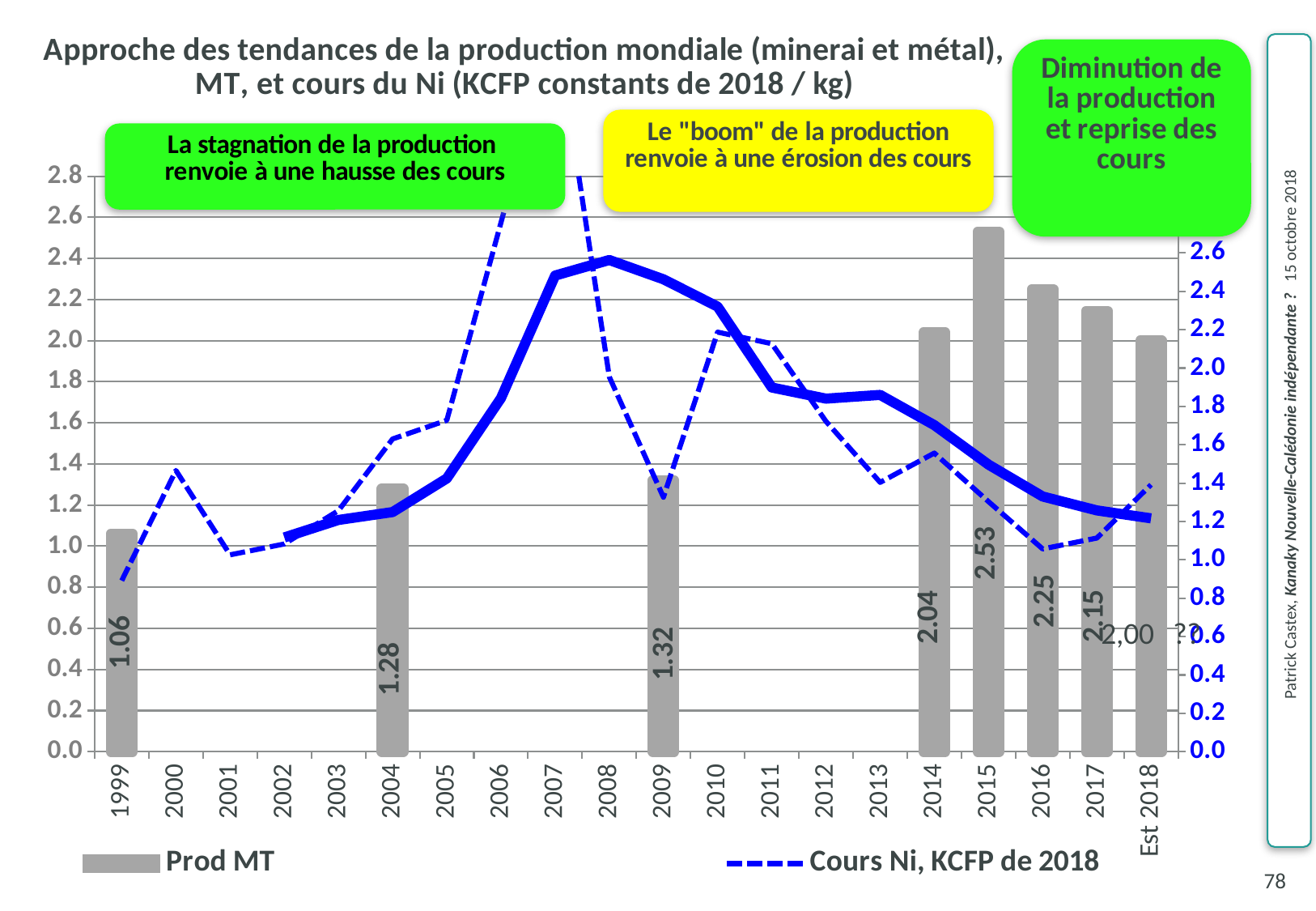

### Chart: Approche des tendances de la production mondiale (minerai et métal), MT, et cours du Ni (KCFP constants de 2018 / kg)

| Category | Prod MT | Cours Ni, KCFP de 2018 |
|---|---|---|
| 1999 | 1.06 | 0.891746823322734 |
| 2000 | None | 1.465761134540649 |
| 2001 | None | 1.026003726680546 |
| 2002 | None | 1.082566230925433 |
| 2003 | None | 1.256411456017423 |
| 2004 | 1.28 | 1.630347602578177 |
| 2005 | None | 1.727452131613448 |
| 2006 | None | 2.757413538984714 |
| 2007 | None | 3.812745846208303 |
| 2008 | None | 1.95372483680453 |
| 2009 | 1.32 | 1.326134023964336 |
| 2010 | None | 2.18712758637894 |
| 2011 | None | 2.126663398279839 |
| 2012 | None | 1.72186960214626 |
| 2013 | None | 1.403779540212241 |
| 2014 | 2.04 | 1.556607246796303 |
| 2015 | 2.53 | 1.30341867829944 |
| 2016 | 2.25 | 1.056634360691948 |
| 2017 | 2.145 | 1.113427155727708 |
| Est 2018 | 2.0 | 1.391330731362373 |